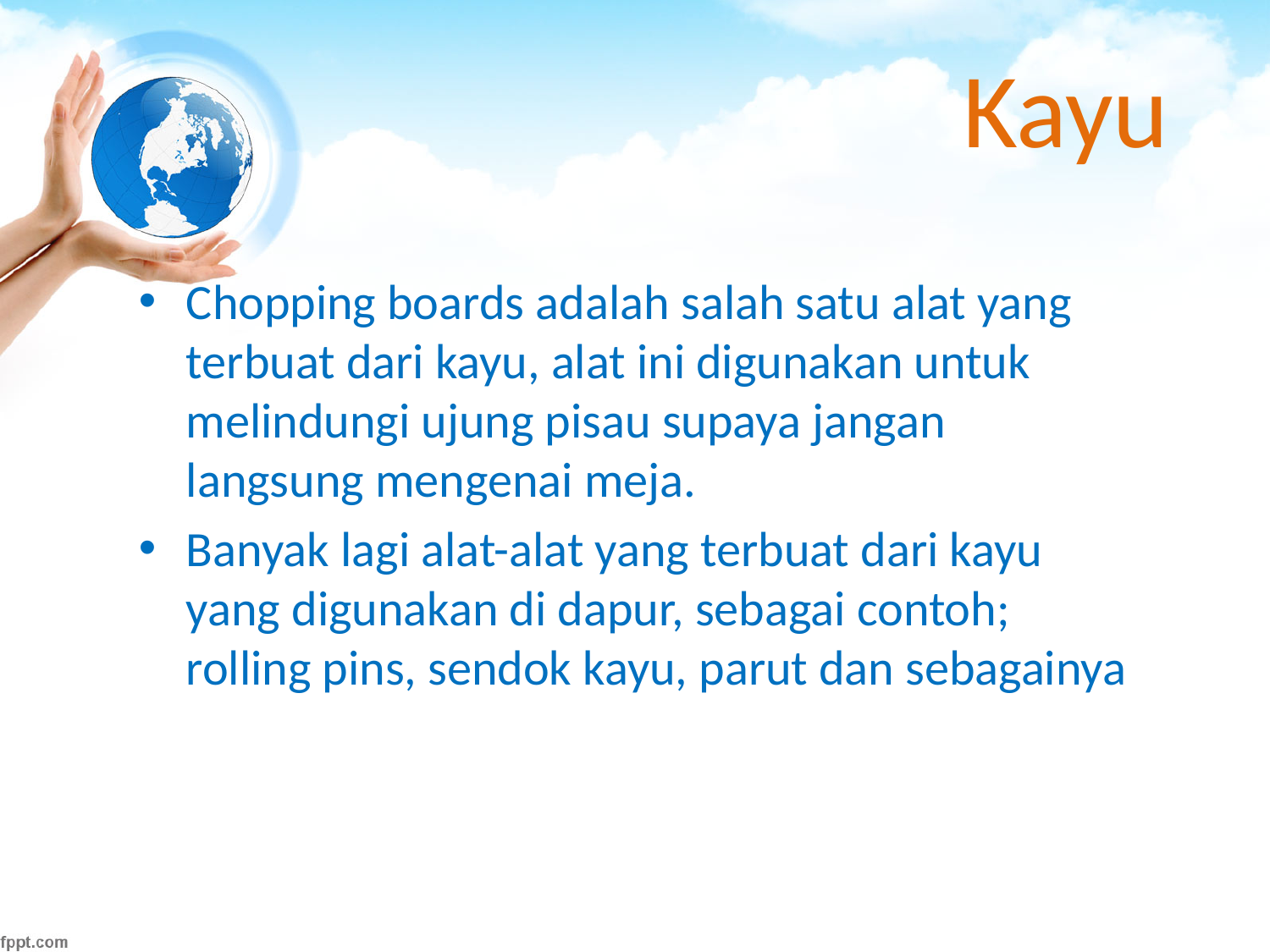

# Kayu
Chopping boards adalah salah satu alat yang terbuat dari kayu, alat ini digunakan untuk melindungi ujung pisau supaya jangan langsung mengenai meja.
Banyak lagi alat-alat yang terbuat dari kayu yang digunakan di dapur, sebagai contoh; rolling pins, sendok kayu, parut dan sebagainya